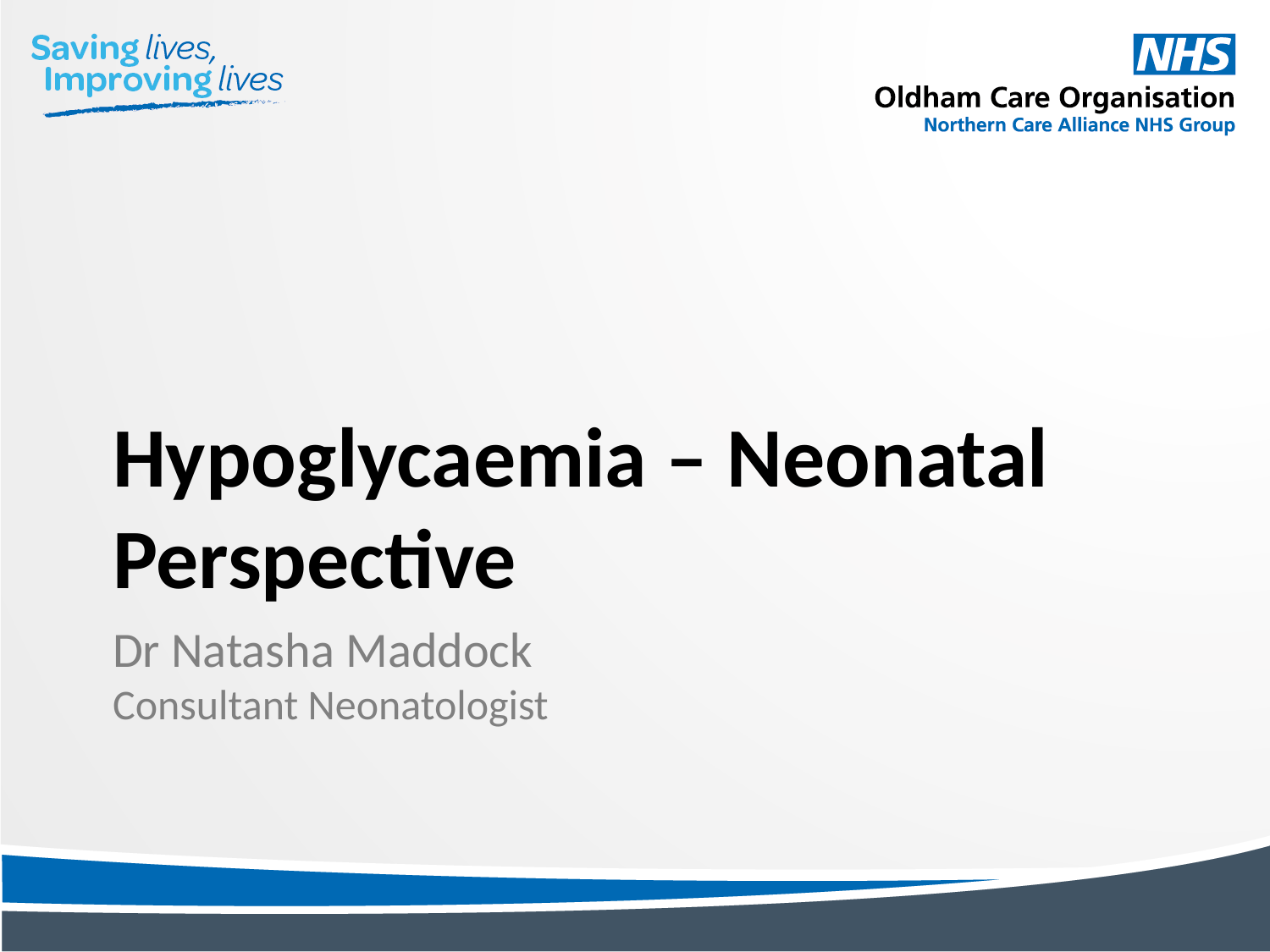

Hypoglycaemia – Neonatal Perspective
# Dr Natasha Maddock Consultant Neonatologist